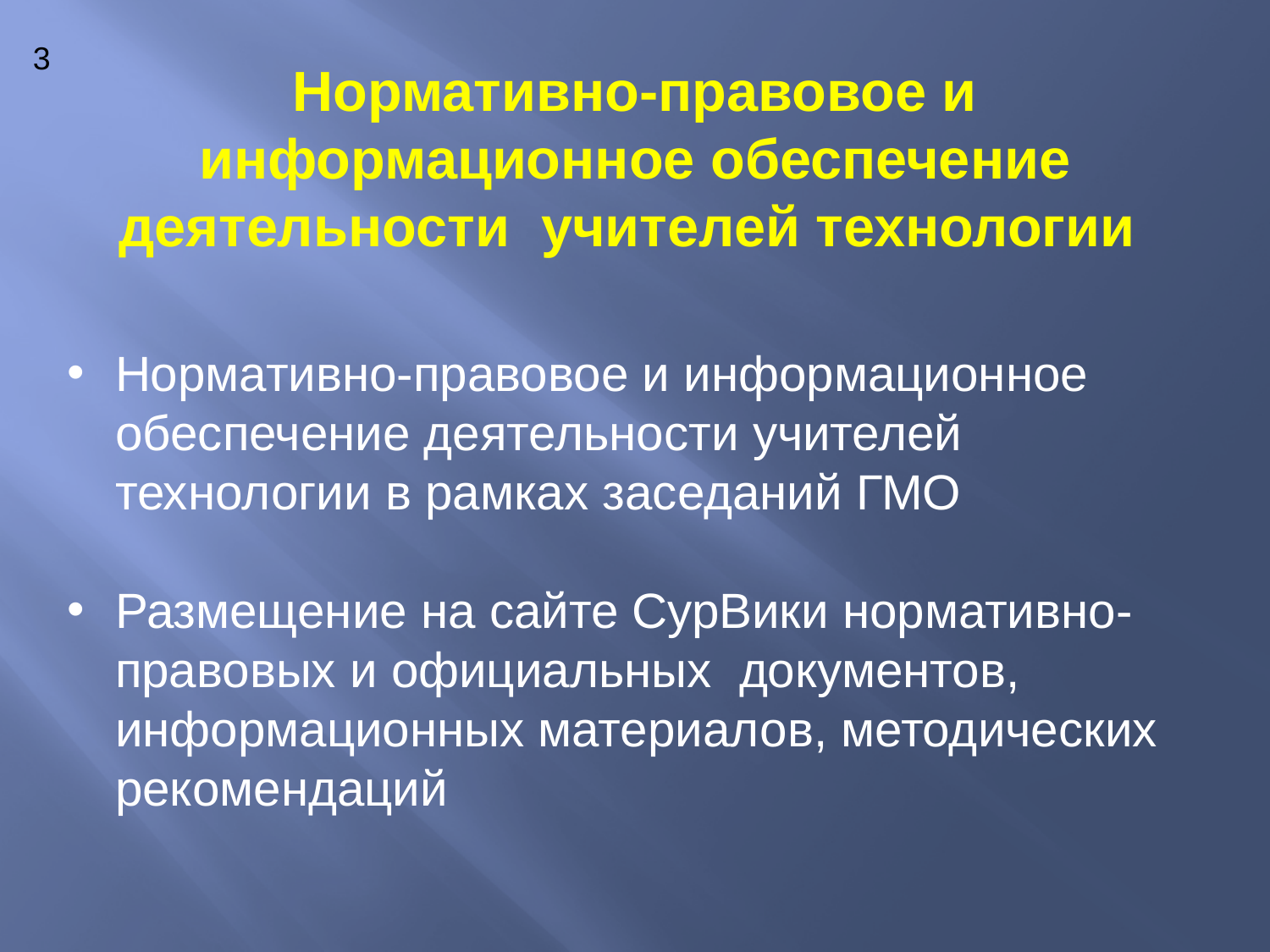

3
# Нормативно-правовое и информационное обеспечение деятельности  учителей технологии
Нормативно-правовое и информационное обеспечение деятельности учителей технологии в рамках заседаний ГМО

Размещение на сайте СурВики нормативно-правовых и официальных  документов, информационных материалов, методических рекомендаций